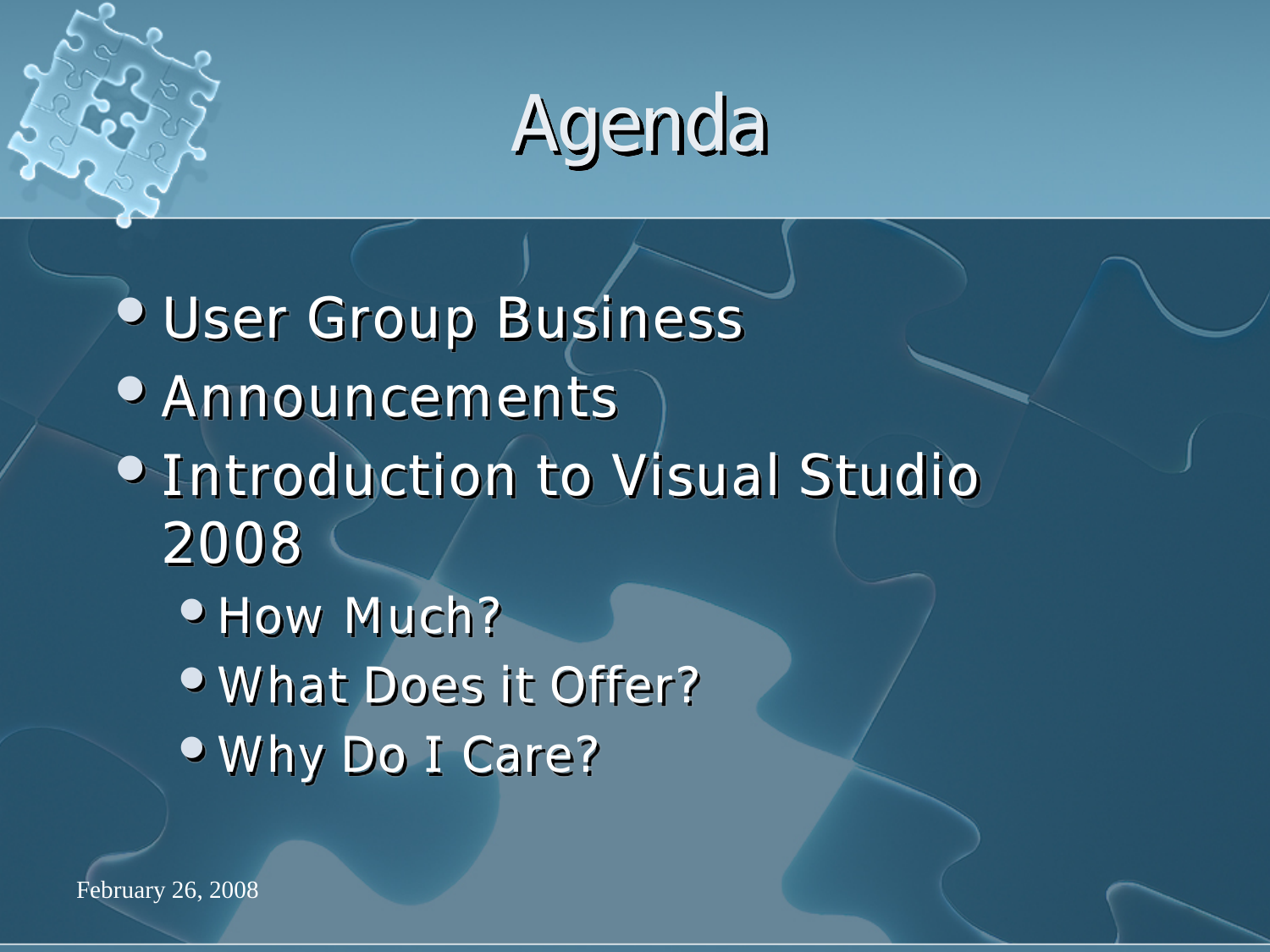

# Agenda
User Group Business
Announcements
Introduction to Visual Studio 2008
How Much?
What Does it Offer?
Why Do I Care?
February 26, 2008